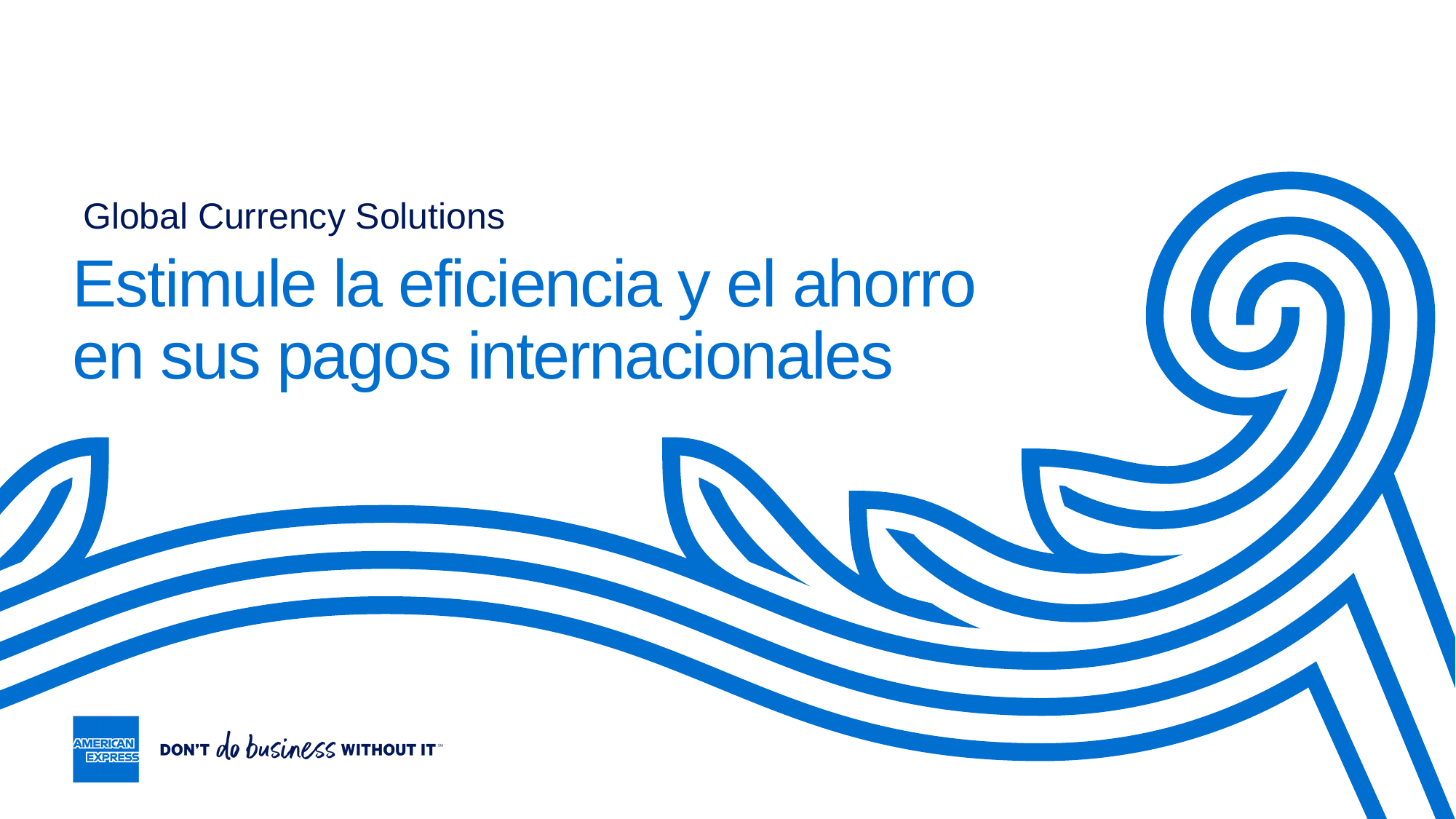

Global Currency Solutions
# Estimule la eficiencia y el ahorro en sus pagos internacionales